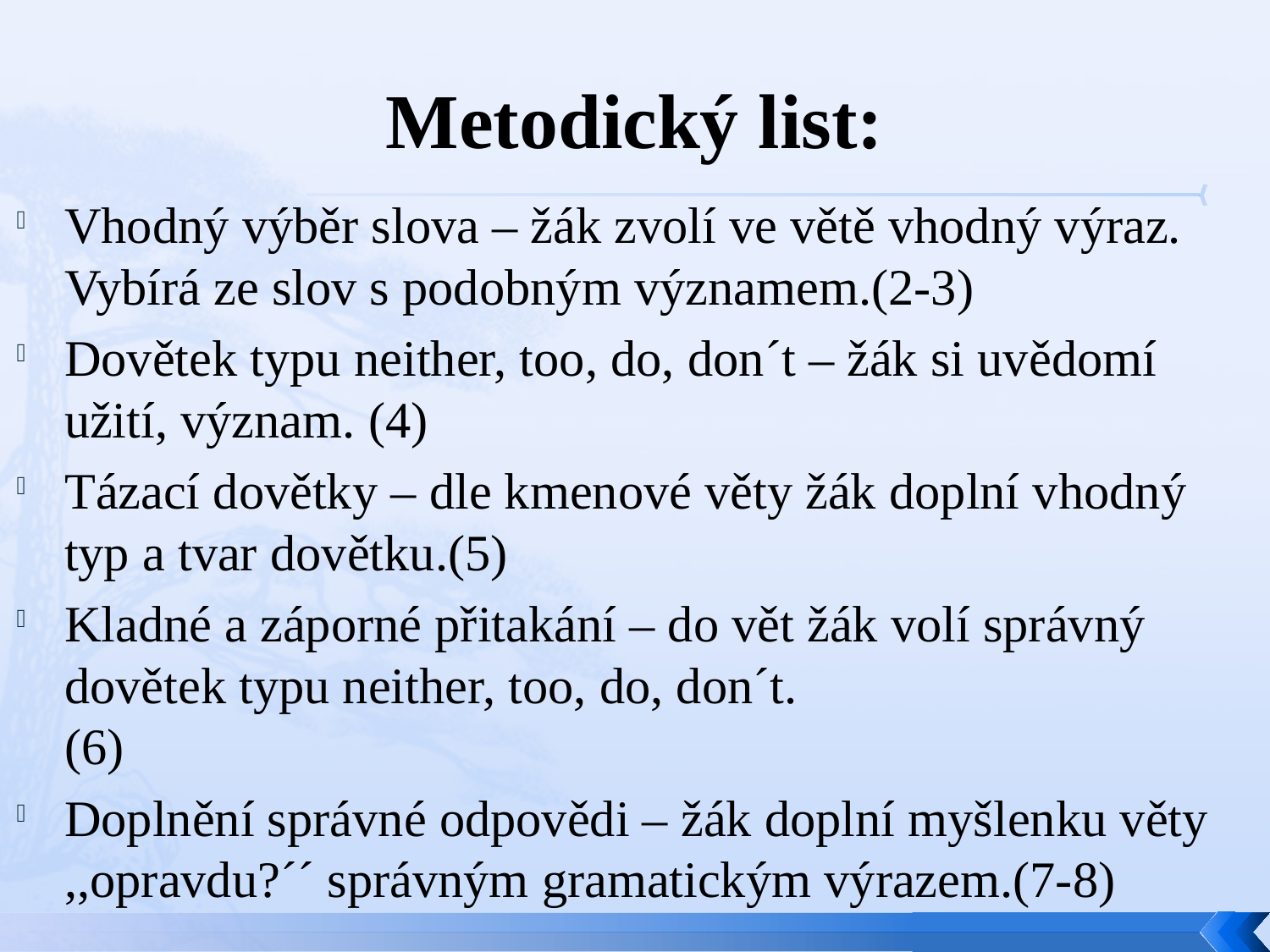

# Metodický list:
Vhodný výběr slova – žák zvolí ve větě vhodný výraz. Vybírá ze slov s podobným významem.(2-3)
Dovětek typu neither, too, do, don´t – žák si uvědomí užití, význam. (4)
Tázací dovětky – dle kmenové věty žák doplní vhodný typ a tvar dovětku.(5)
Kladné a záporné přitakání – do vět žák volí správný dovětek typu neither, too, do, don´t.
(6)
Doplnění správné odpovědi – žák doplní myšlenku věty ,,opravdu?´´ správným gramatickým výrazem.(7-8)